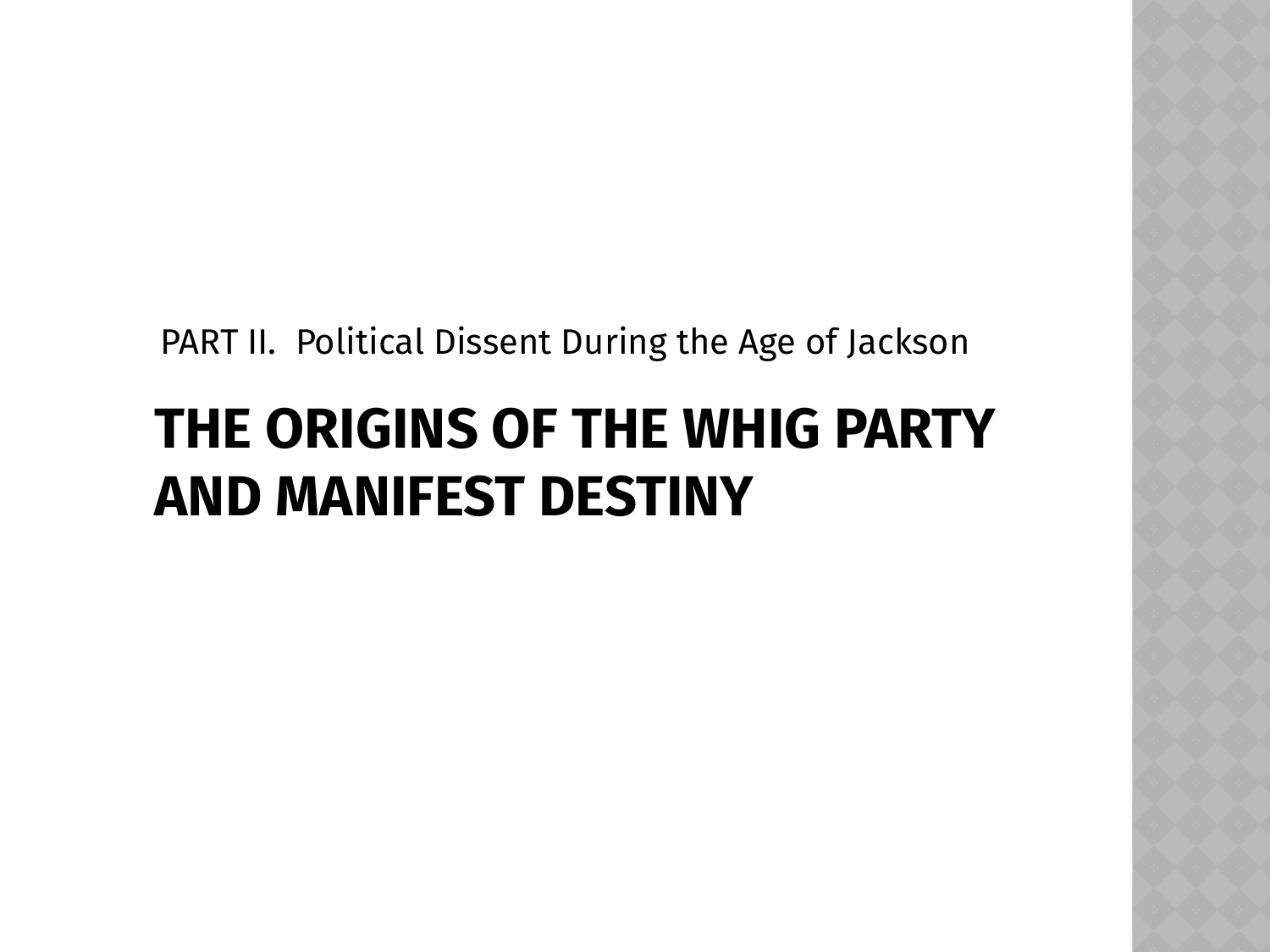

PART II.  Political Dissent During the Age of Jackson
# The oRigins of the Whig Party and Manifest destiny